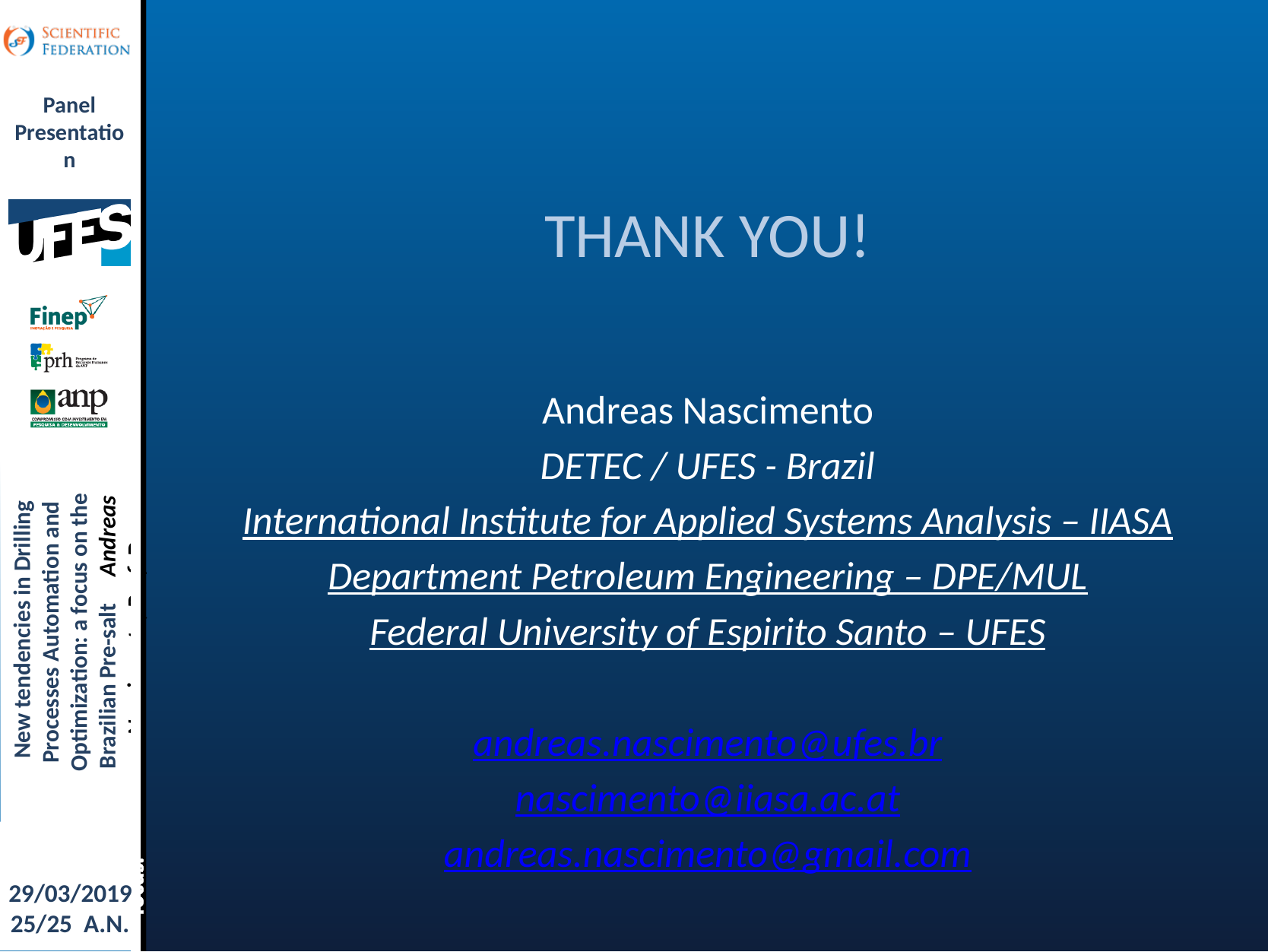

THANK YOU!

Andreas Nascimento
DETEC / UFES - Brazil
International Institute for Applied Systems Analysis – IIASA
Department Petroleum Engineering – DPE/MUL
Federal University of Espirito Santo – UFES

andreas.nascimento@ufes.br
nascimento@iiasa.ac.at
andreas.nascimento@gmail.com

29/03/2019
25/25  A.N.